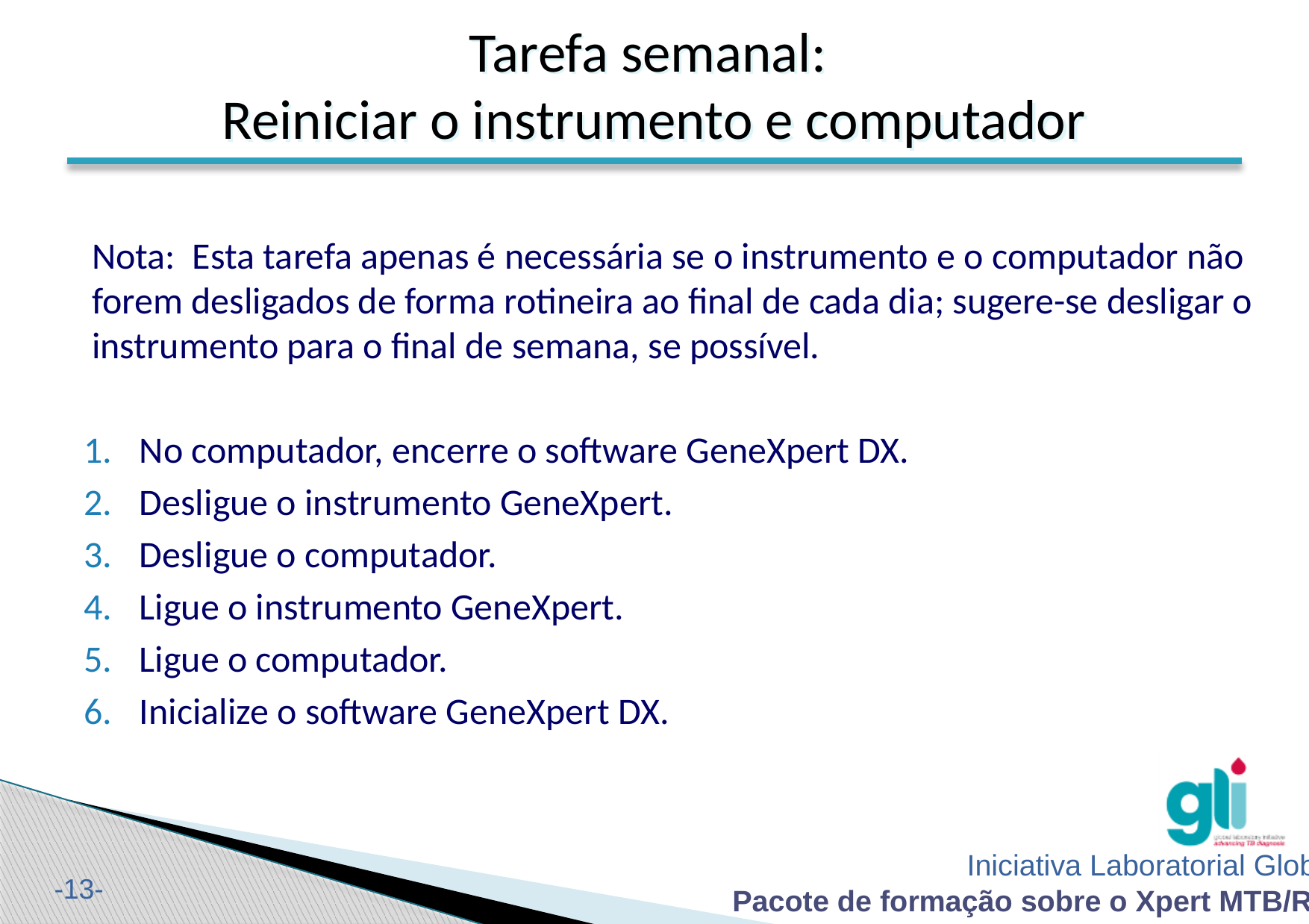

Tarefa semanal:
Reiniciar o instrumento e computador

Nota:  Esta tarefa apenas é necessária se o instrumento e o computador não forem desligados de forma rotineira ao final de cada dia; sugere-se desligar o instrumento para o final de semana, se possível.

No computador, encerre o software GeneXpert DX.
Desligue o instrumento GeneXpert.
Desligue o computador.
Ligue o instrumento GeneXpert.
Ligue o computador.
Inicialize o software GeneXpert DX.